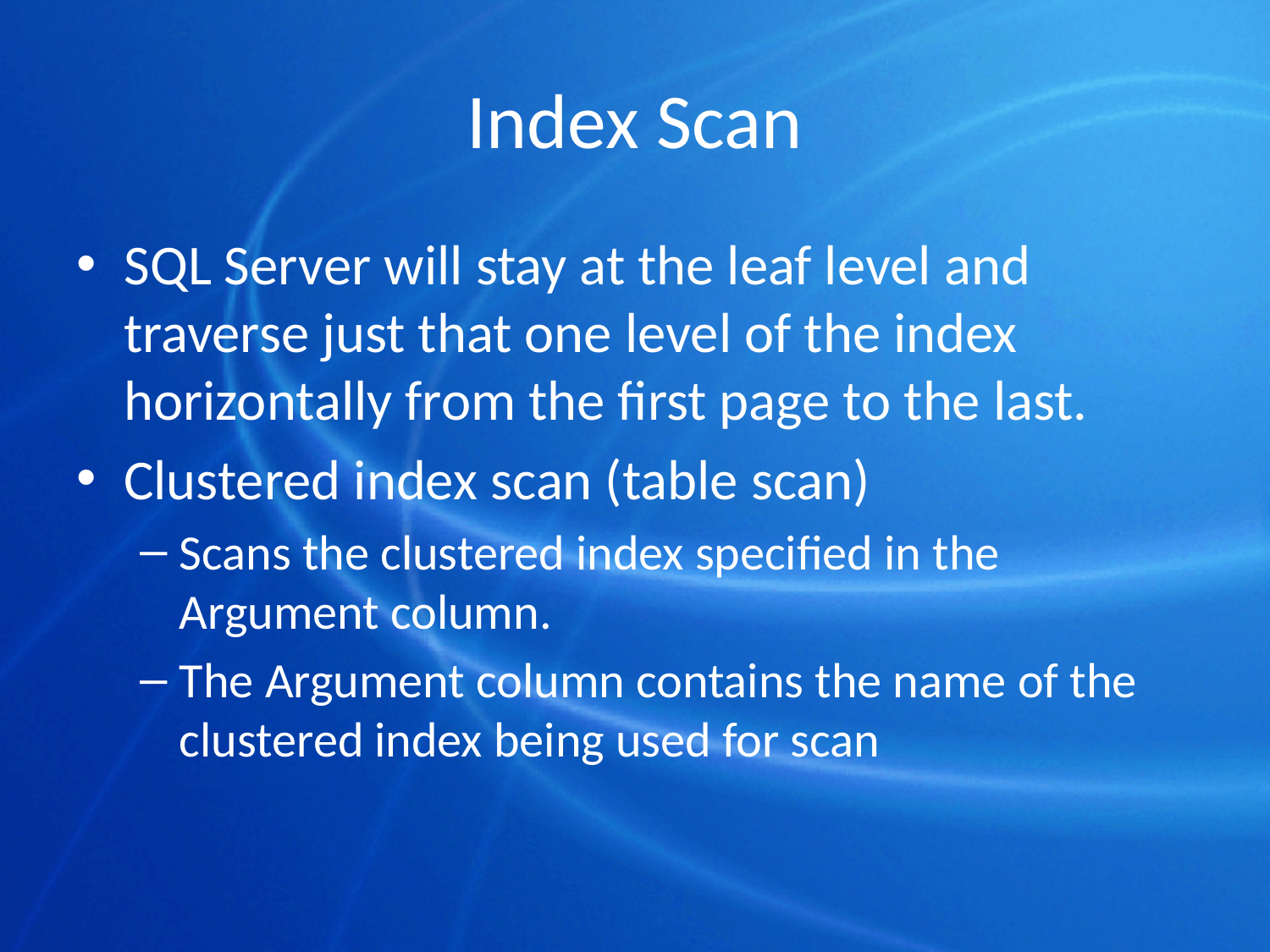

# Index Scan
SQL Server will stay at the leaf level and traverse just that one level of the index horizontally from the first page to the last.
Clustered index scan (table scan)
Scans the clustered index specified in the Argument column.
The Argument column contains the name of the clustered index being used for scan